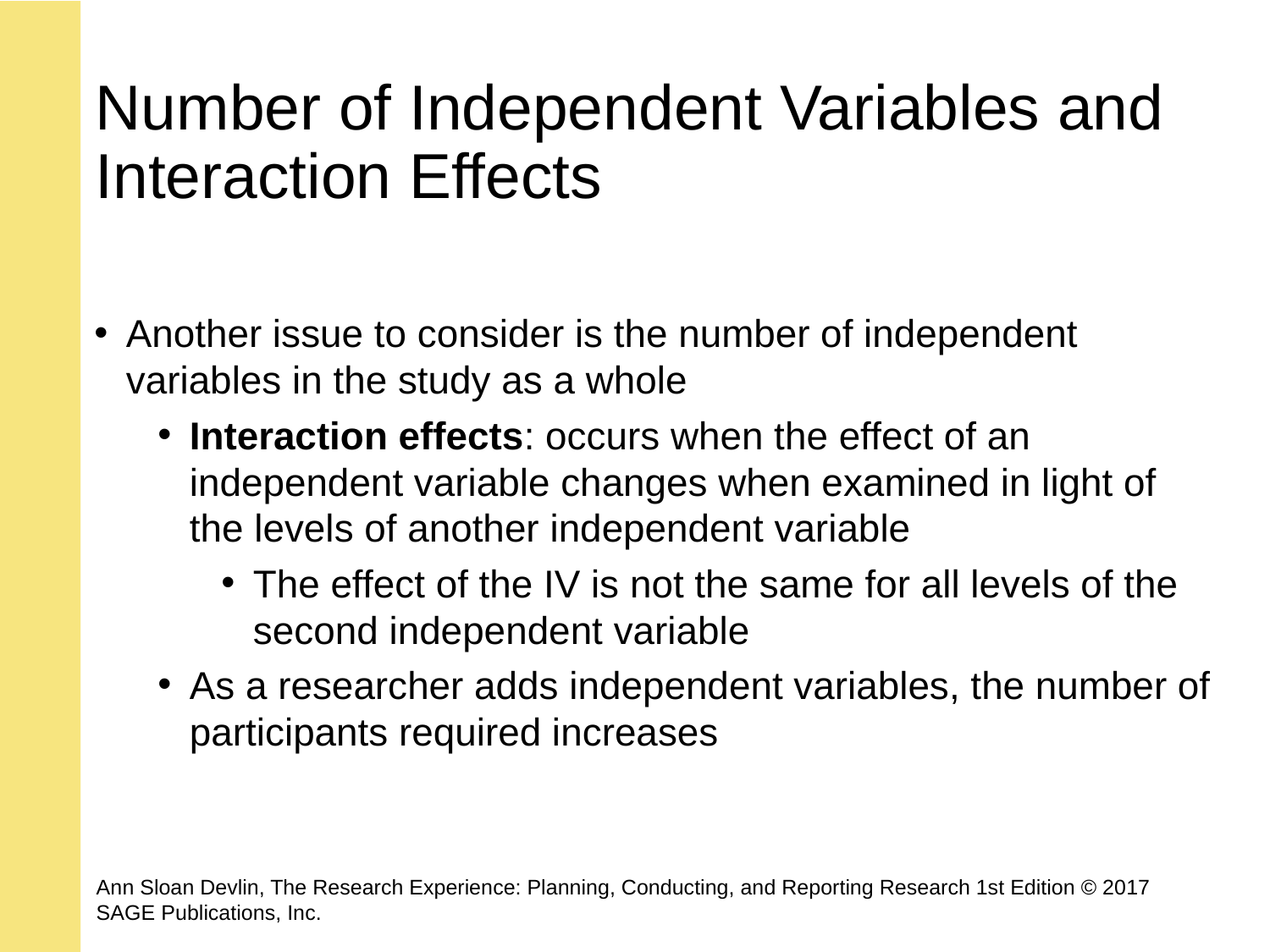

# Number of Independent Variables and Interaction Effects
Another issue to consider is the number of independent variables in the study as a whole
Interaction effects: occurs when the effect of an independent variable changes when examined in light of the levels of another independent variable
The effect of the IV is not the same for all levels of the second independent variable
As a researcher adds independent variables, the number of participants required increases